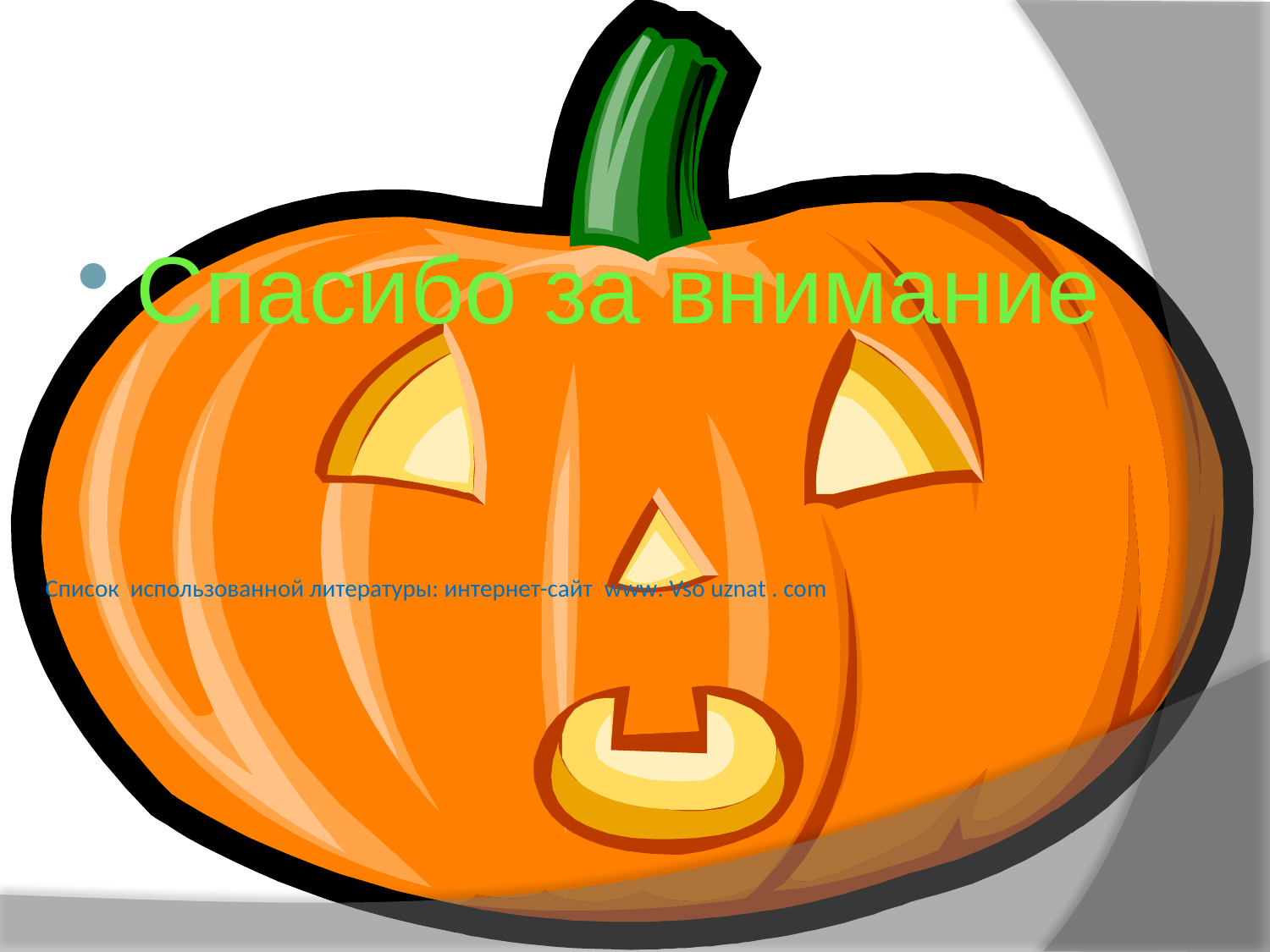

Спасибо за внимание
Список  использованной литературы: интернет-сайт  www. Vso uznat . com